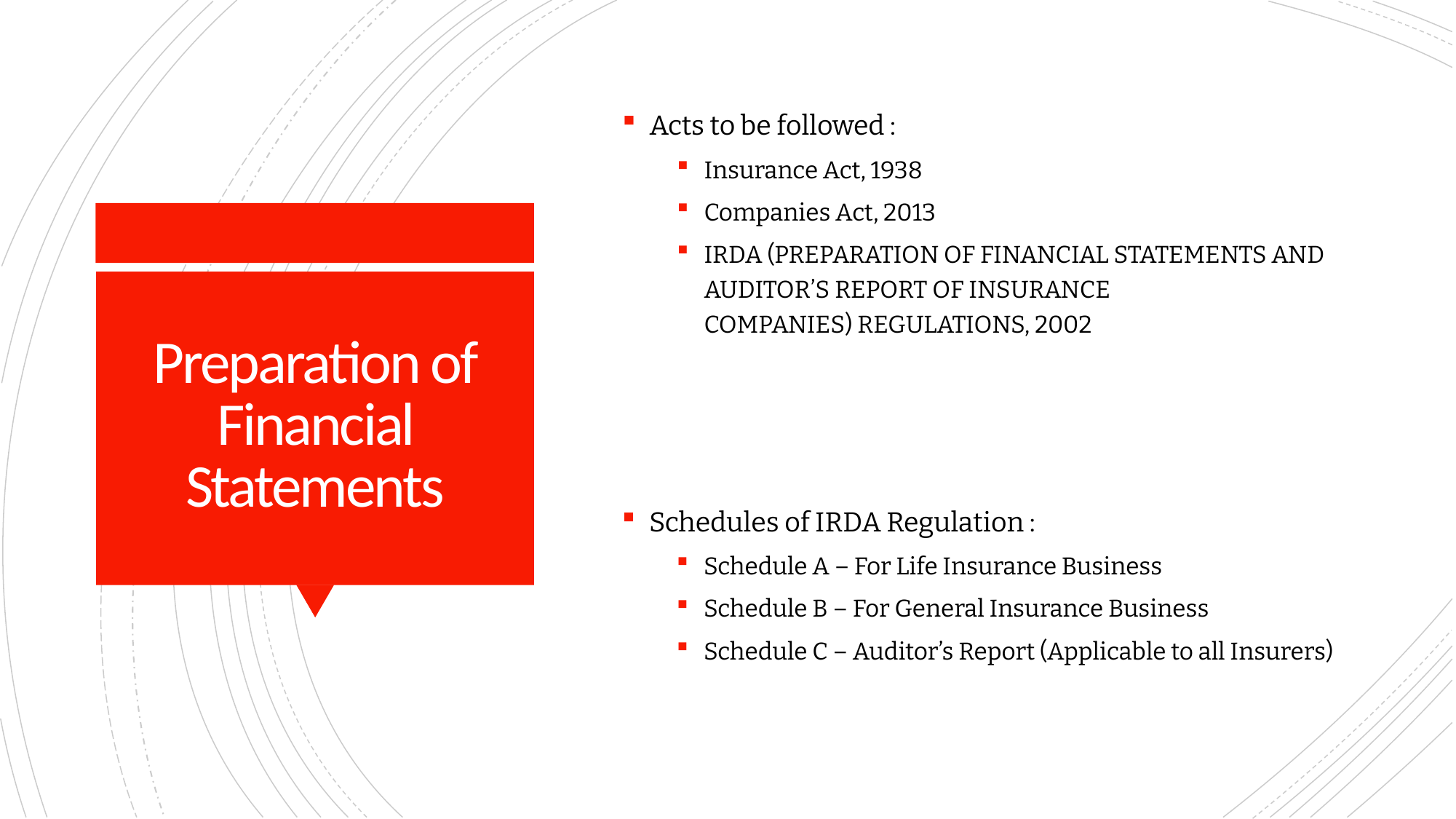

Acts to be followed :
Insurance Act, 1938
Companies Act, 2013
IRDA (PREPARATION OF FINANCIAL STATEMENTS AND AUDITOR’S REPORT OF INSURANCE COMPANIES) REGULATIONS, 2002

# Preparation of Financial Statements
Schedules of IRDA Regulation :
Schedule A – For Life Insurance Business
Schedule B – For General Insurance Business
Schedule C – Auditor’s Report (Applicable to all Insurers)